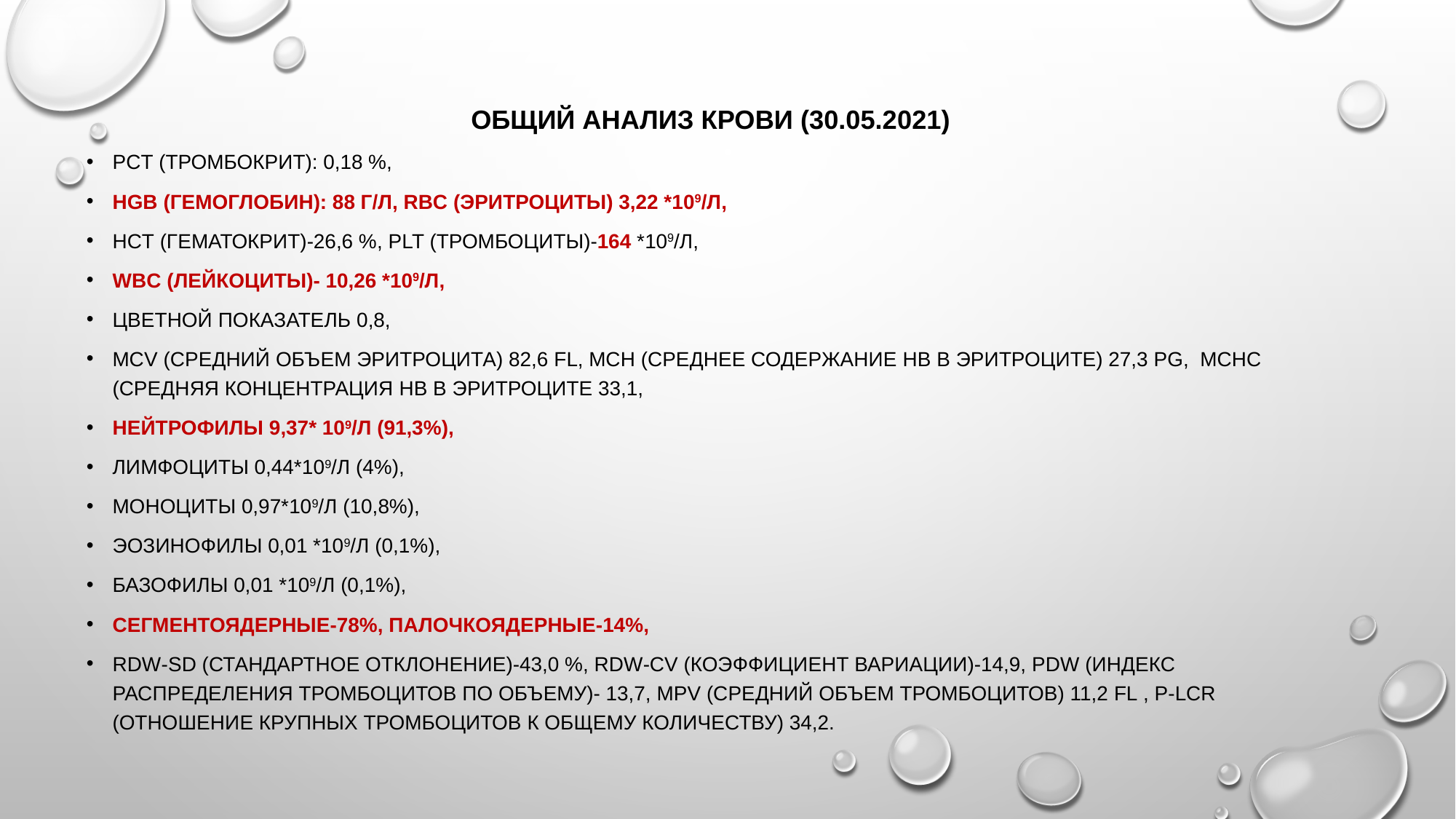

Общий анализ крови (30.05.2021)
PCT (тромбокрит): 0,18 %,
HGB (гемоглобин): 88 г/л, RBC (эритроциты) 3,22 *109/л,
HCT (гематокрит)-26,6 %, PLT (тромбоциты)-164 *109/л,
WBC (лейкоциты)- 10,26 *109/л,
цветной показатель 0,8,
MCV (средний объем эритроцита) 82,6 fL, MCH (среднее содержание Hb в эритроците) 27,3 pg,  MCHC (средняя концентрация Hb в эритроците 33,1,
нейтрофилы 9,37* 109/л (91,3%),
лимфоциты 0,44*109/л (4%),
моноциты 0,97*109/л (10,8%),
эозинофилы 0,01 *109/л (0,1%),
базофилы 0,01 *109/л (0,1%),
сегментоядерные-78%, палочкоядерные-14%,
RDW-SD (стандартное отклонение)-43,0 %, RDW-CV (коэффициент вариации)-14,9, PDW (индекс распределения тромбоцитов по объему)- 13,7, MPV (средний объем тромбоцитов) 11,2 fL , P-LCR (отношение крупных тромбоцитов к общему количеству) 34,2.